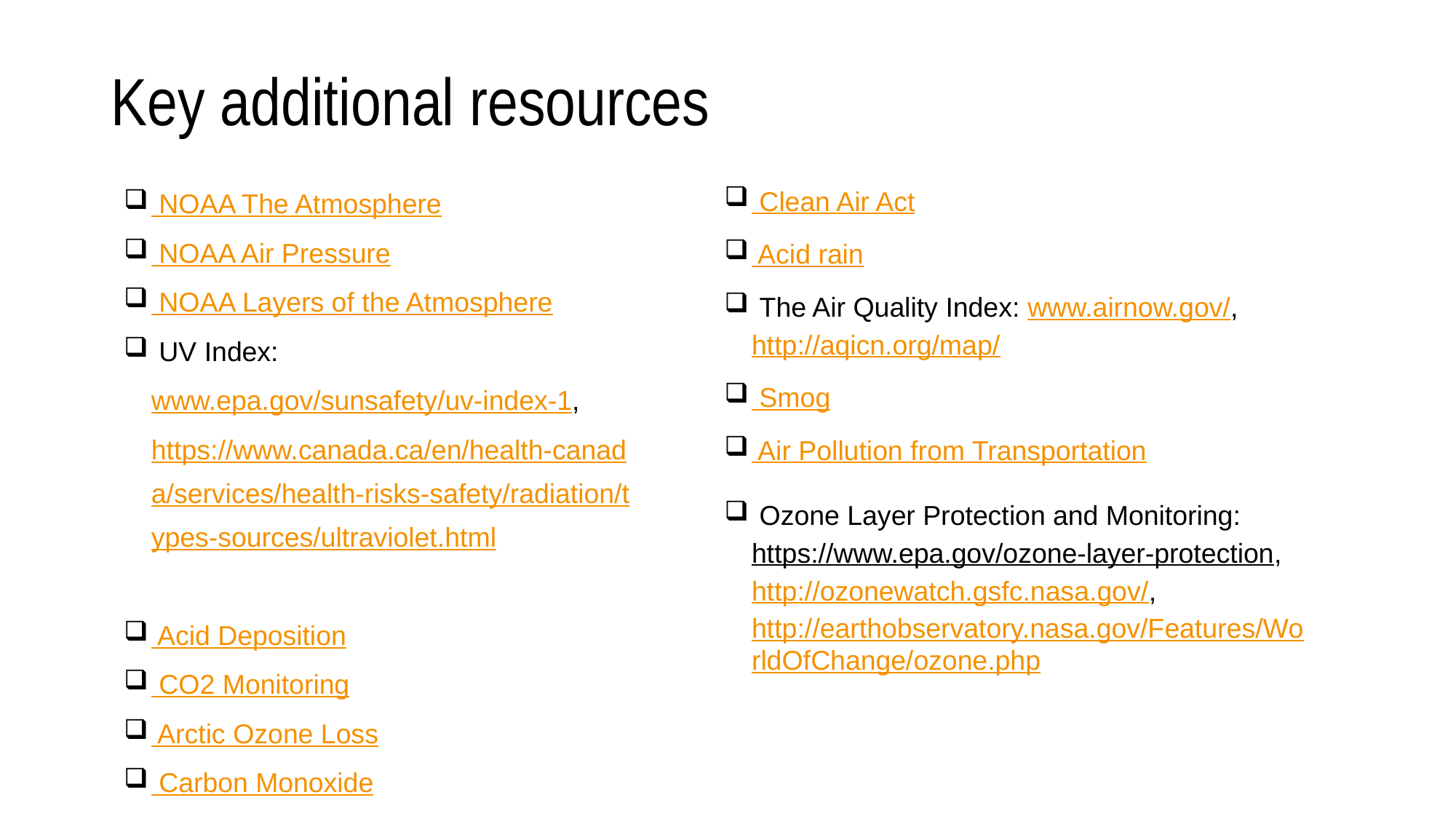

# Key additional resources
 NOAA The Atmosphere
 NOAA Air Pressure
 NOAA Layers of the Atmosphere
 UV Index: www.epa.gov/sunsafety/uv-index-1, https://www.canada.ca/en/health-canada/services/health-risks-safety/radiation/types-sources/ultraviolet.html
 Acid Deposition
 CO2 Monitoring
 Arctic Ozone Loss
 Carbon Monoxide
 Clean Air Act
 Acid rain
 The Air Quality Index: www.airnow.gov/, http://aqicn.org/map/
 Smog
 Air Pollution from Transportation
 Ozone Layer Protection and Monitoring: https://www.epa.gov/ozone-layer-protection, http://ozonewatch.gsfc.nasa.gov/, http://earthobservatory.nasa.gov/Features/WorldOfChange/ozone.php